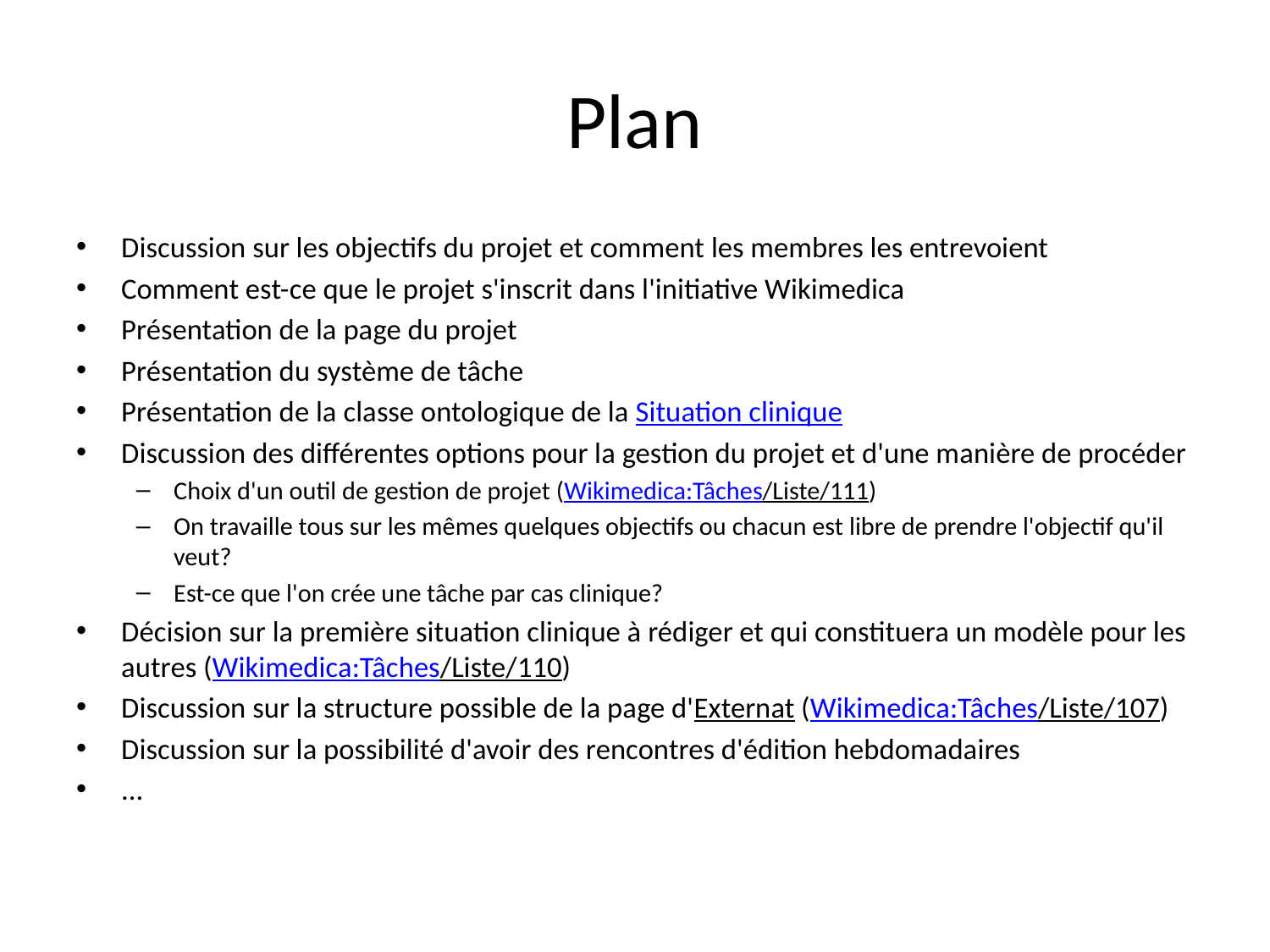

# Plan
Discussion sur les objectifs du projet et comment les membres les entrevoient
Comment est-ce que le projet s'inscrit dans l'initiative Wikimedica
Présentation de la page du projet
Présentation du système de tâche
Présentation de la classe ontologique de la Situation clinique
Discussion des différentes options pour la gestion du projet et d'une manière de procéder
Choix d'un outil de gestion de projet (Wikimedica:Tâches/Liste/111)
On travaille tous sur les mêmes quelques objectifs ou chacun est libre de prendre l'objectif qu'il veut?
Est-ce que l'on crée une tâche par cas clinique?
Décision sur la première situation clinique à rédiger et qui constituera un modèle pour les autres (Wikimedica:Tâches/Liste/110)
Discussion sur la structure possible de la page d'Externat (Wikimedica:Tâches/Liste/107)
Discussion sur la possibilité d'avoir des rencontres d'édition hebdomadaires
...